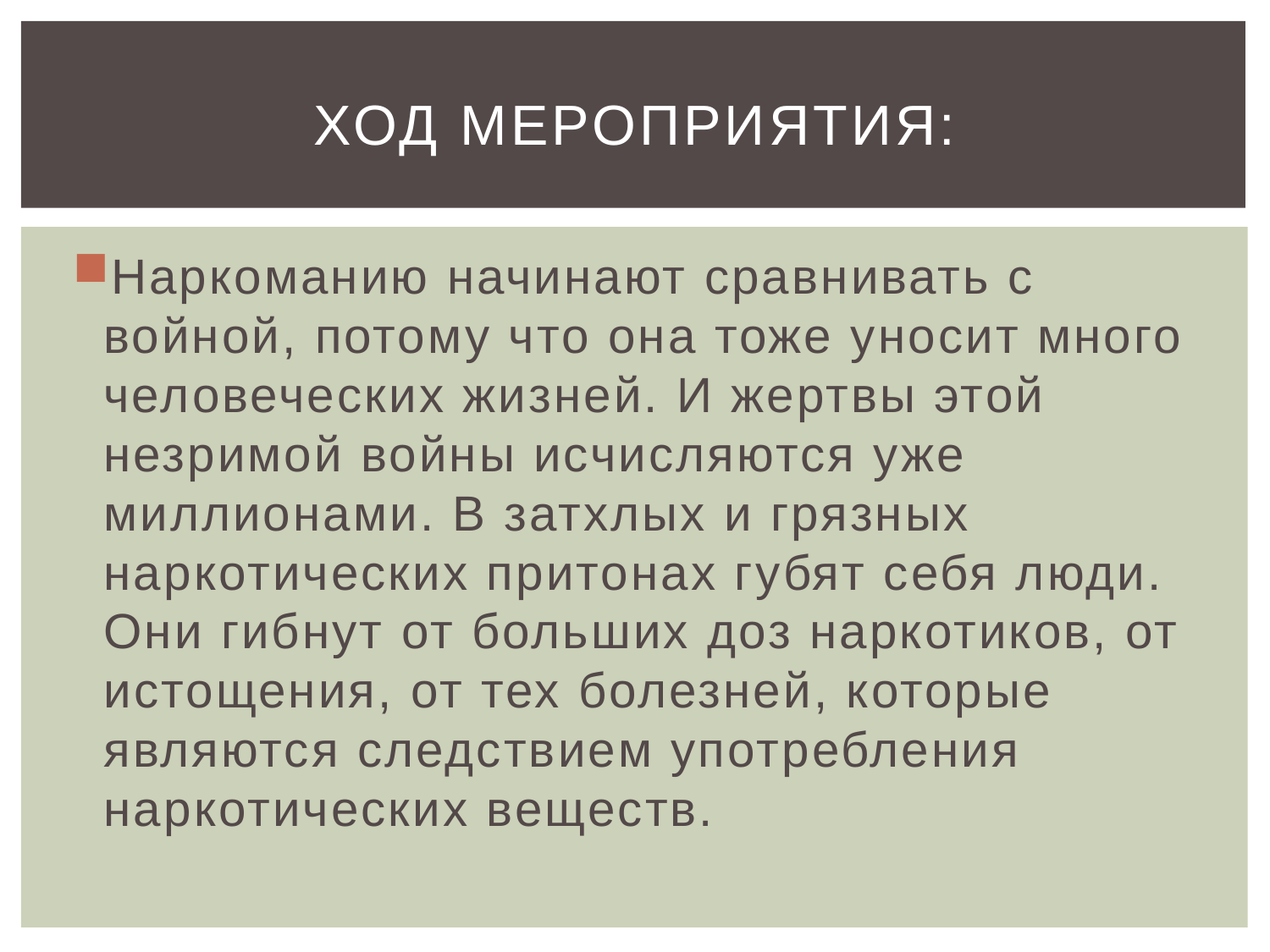

# Ход мероприятия:
Наркоманию начинают сравнивать с войной, потому что она тоже уносит много человеческих жизней. И жертвы этой незримой войны исчисляются уже миллионами. В затхлых и грязных наркотических притонах губят себя люди. Они гибнут от больших доз наркотиков, от истощения, от тех болезней, которые являются следствием употребления наркотических веществ.